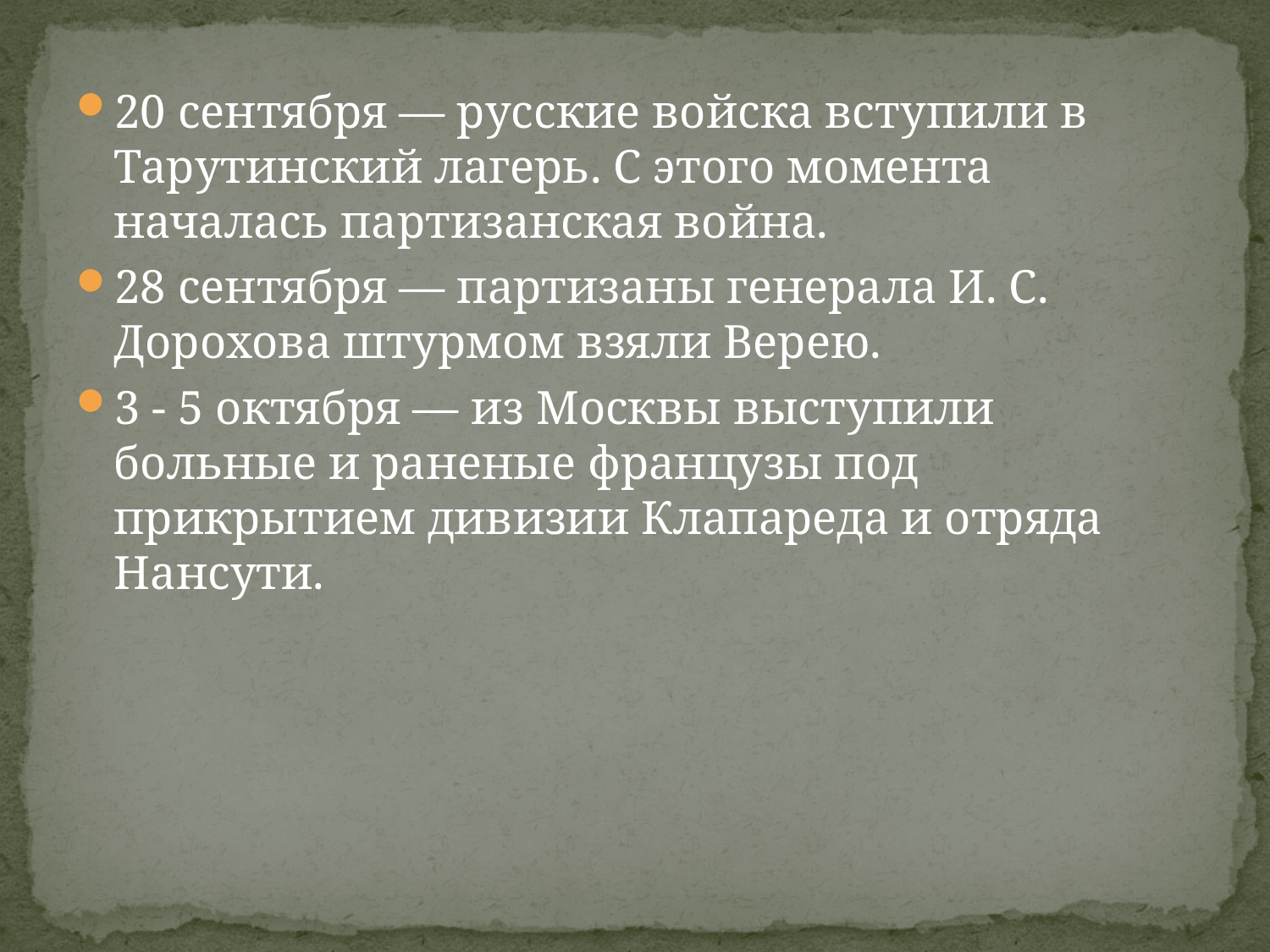

#
20 сентября — русские войска вступили в Тарутинский лагерь. С этого момента началась партизанская война.
28 сентября — партизаны генерала И. С. Дорохова штурмом взяли Верею.
3 - 5 октября — из Москвы выступили больные и раненые французы под прикрытием дивизии Клапареда и отряда Нансути.